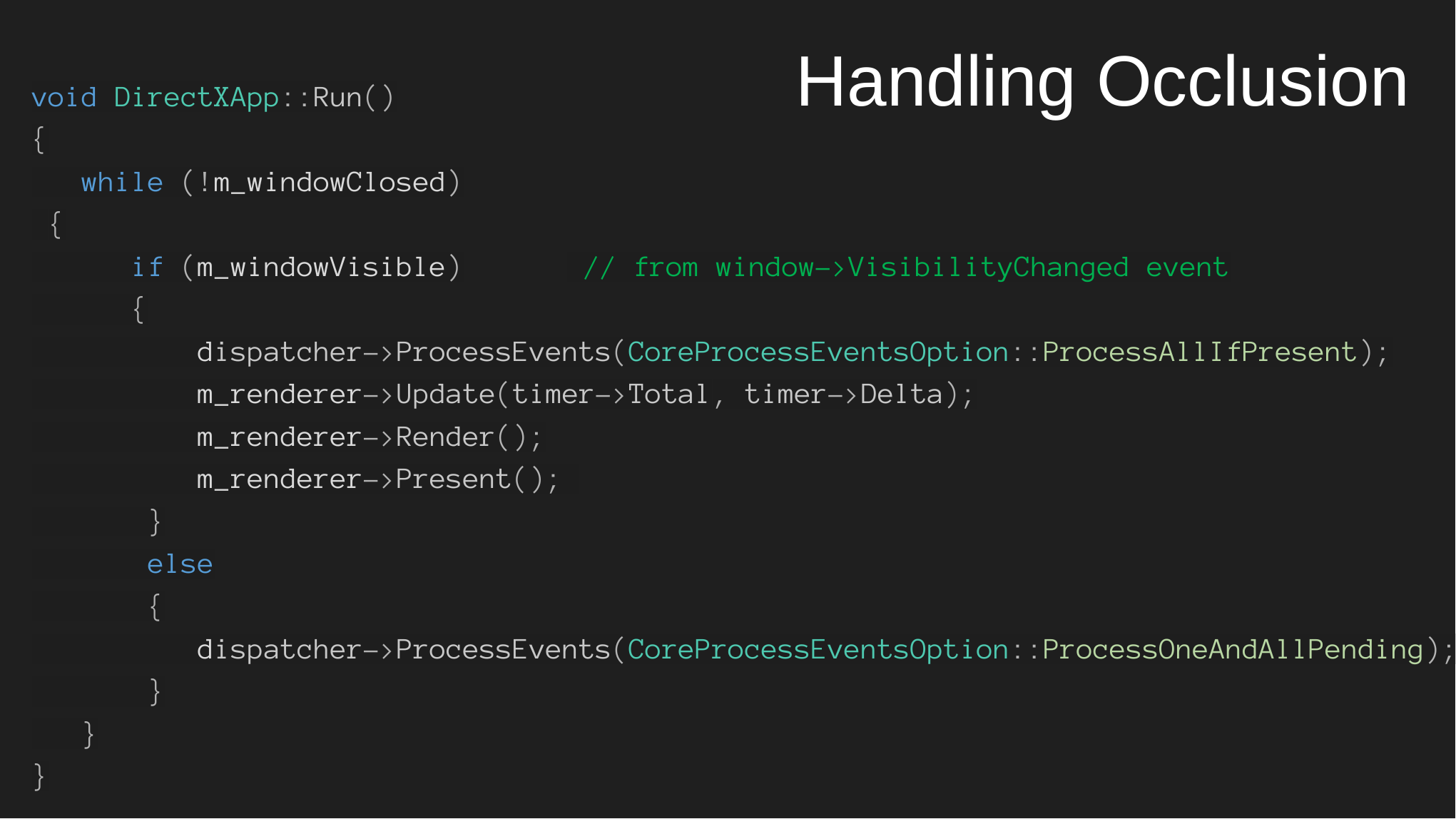

# Handling Occlusion
void DirectXApp::Run()
{
   while (!m_windowClosed)
 {
      if (m_windowVisible)	 // from window->VisibilityChanged event
      {
          dispatcher->ProcessEvents(CoreProcessEventsOption::ProcessAllIfPresent);
          m_renderer->Update(timer->Total, timer->Delta);
          m_renderer->Render();
          m_renderer->Present();
       }
       else
       {
          dispatcher->ProcessEvents(CoreProcessEventsOption::ProcessOneAndAllPending);
       }
   }
}